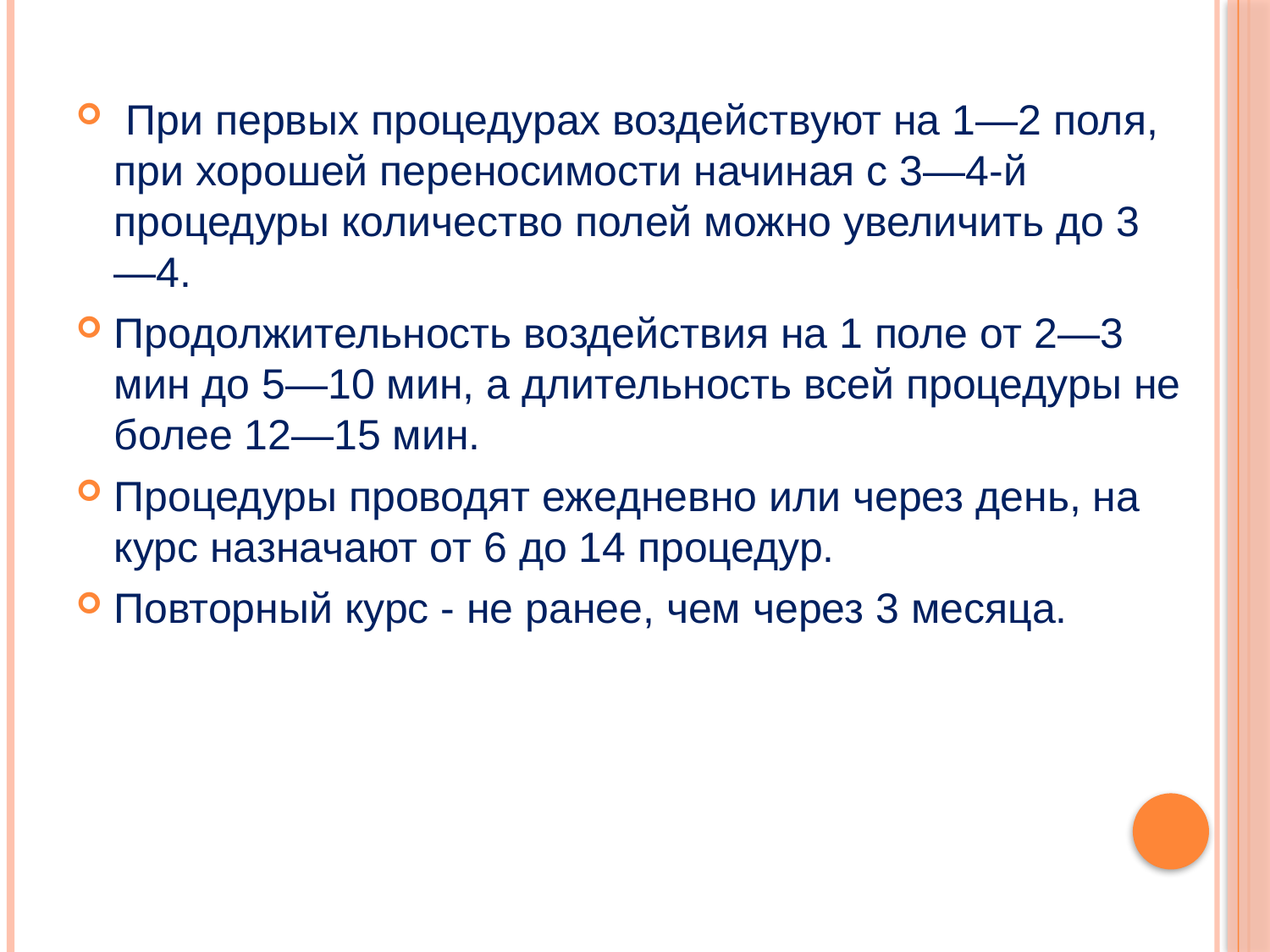

При первых процедурах воздействуют на 1—2 поля, при хорошей переносимости начиная с 3—4-й процедуры количество полей можно увеличить до 3—4.
Продолжительность воздействия на 1 поле от 2—3 мин до 5—10 мин, а длительность всей процедуры не более 12—15 мин.
Процедуры проводят ежедневно или через день, на курс назначают от 6 до 14 процедур.
Повторный курс - не ранее, чем через 3 месяца.